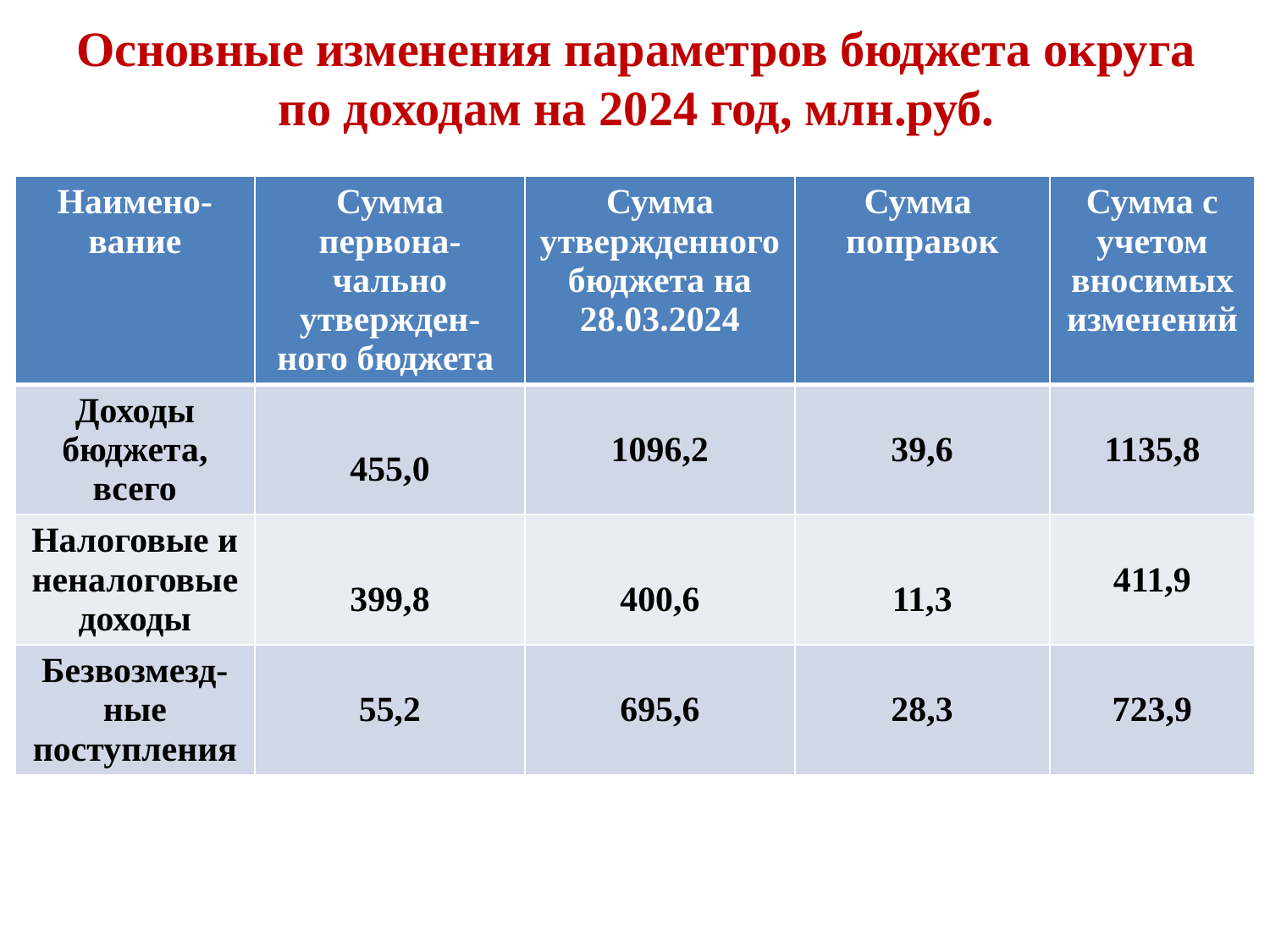

# Основные изменения параметров бюджета округа по доходам на 2024 год, млн.руб.
| Наимено-вание | Сумма первона-чально утвержден-ного бюджета | Сумма утвержденного бюджета на 28.03.2024 | Сумма поправок | Сумма с учетом вносимых изменений |
| --- | --- | --- | --- | --- |
| Доходы бюджета, всего | 455,0 | 1096,2 | 39,6 | 1135,8 |
| Налоговые и неналоговые доходы | 399,8 | 400,6 | 11,3 | 411,9 |
| Безвозмезд-ные поступления | 55,2 | 695,6 | 28,3 | 723,9 |